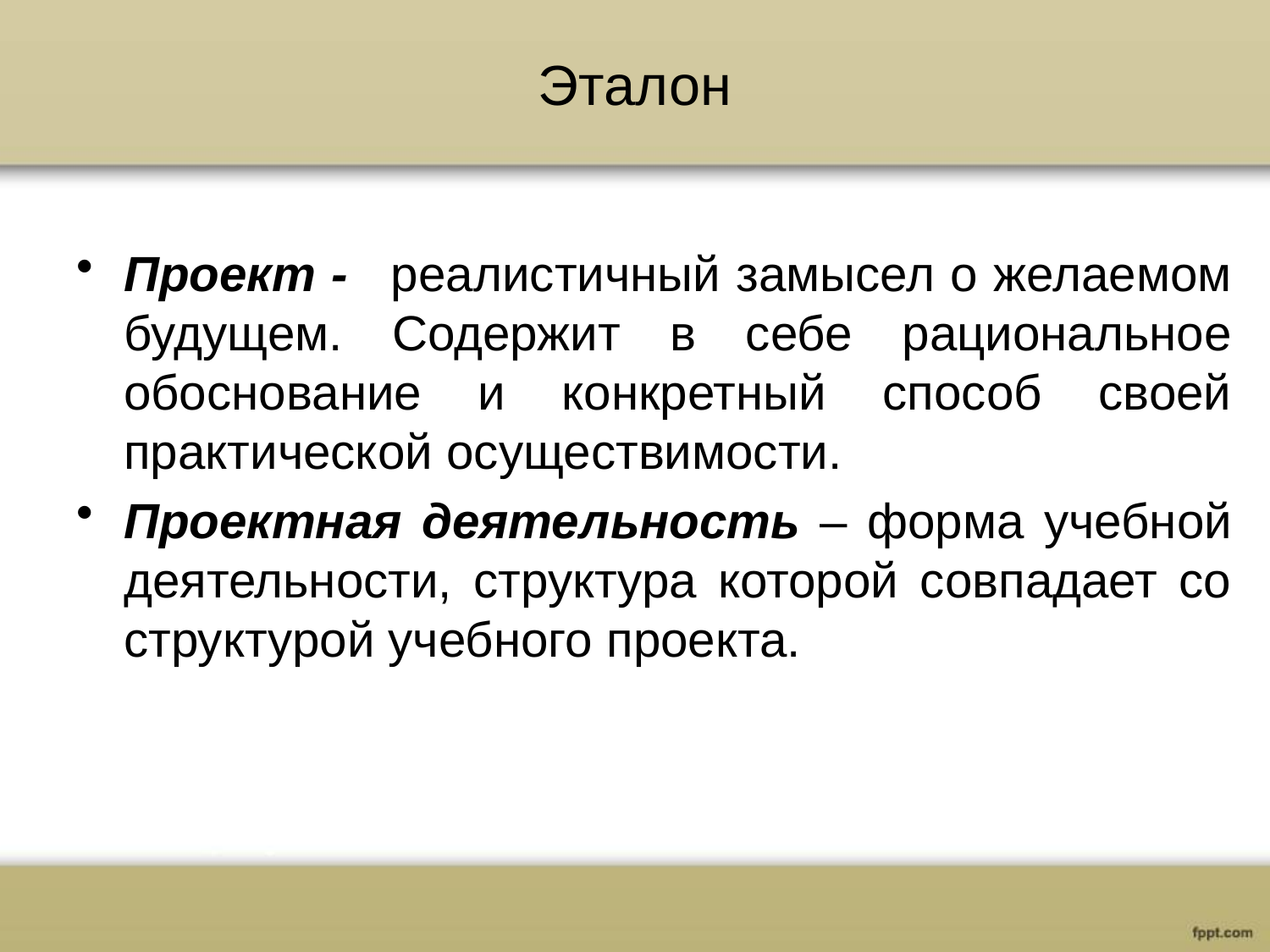

# Эталон
Проект -   реалистичный замысел о желаемом будущем. Содержит в себе рациональное обоснование и конкретный способ своей практической осуществимости.
Проектная деятельность – форма учебной деятельности, структура которой совпадает со структурой учебного проекта.